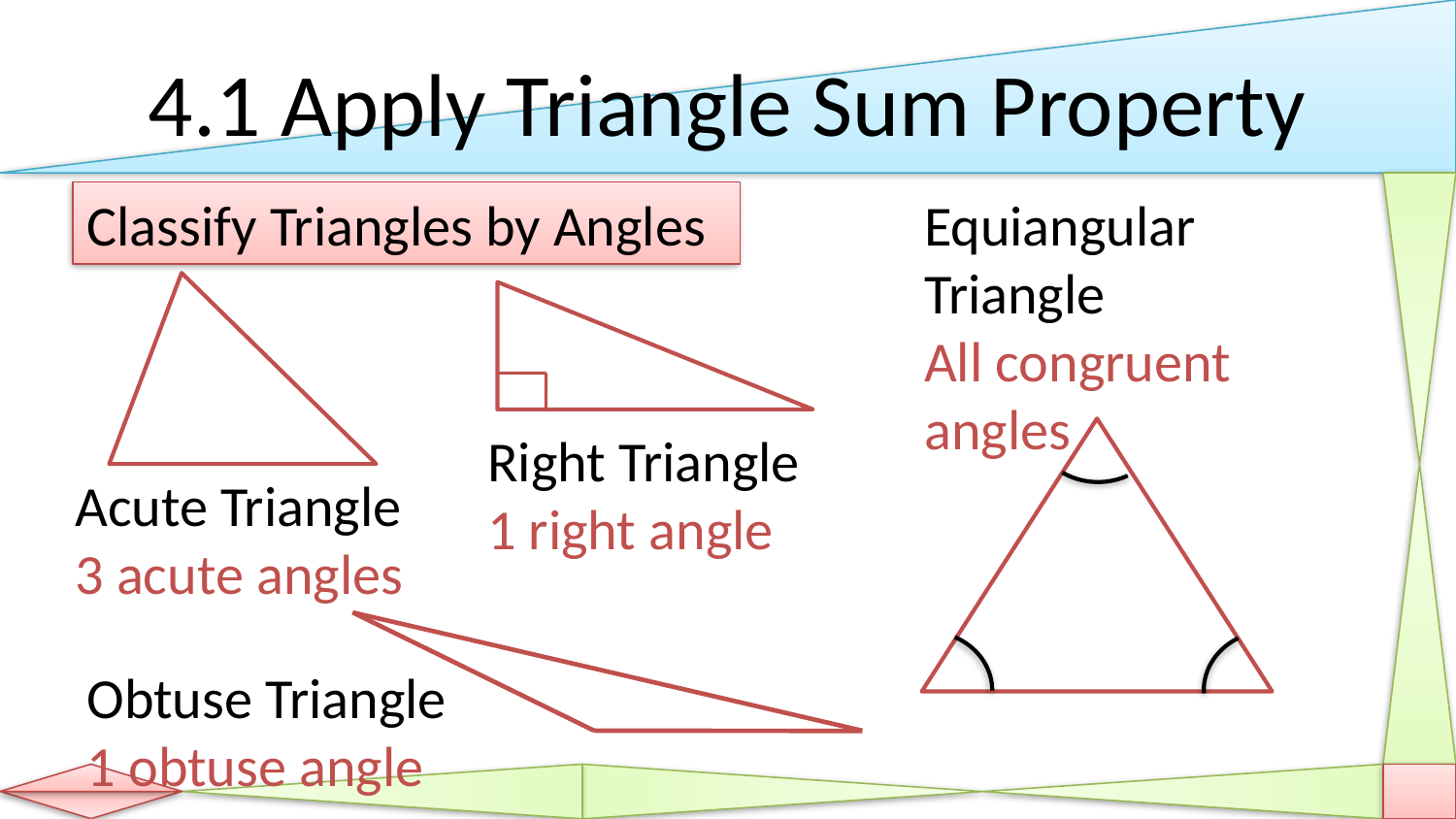

# 4.1 Apply Triangle Sum Property
Classify Triangles by Angles
Equiangular Triangle
All congruent angles

Right Triangle
1 right angle
Acute Triangle
3 acute angles
Obtuse Triangle
1 obtuse angle